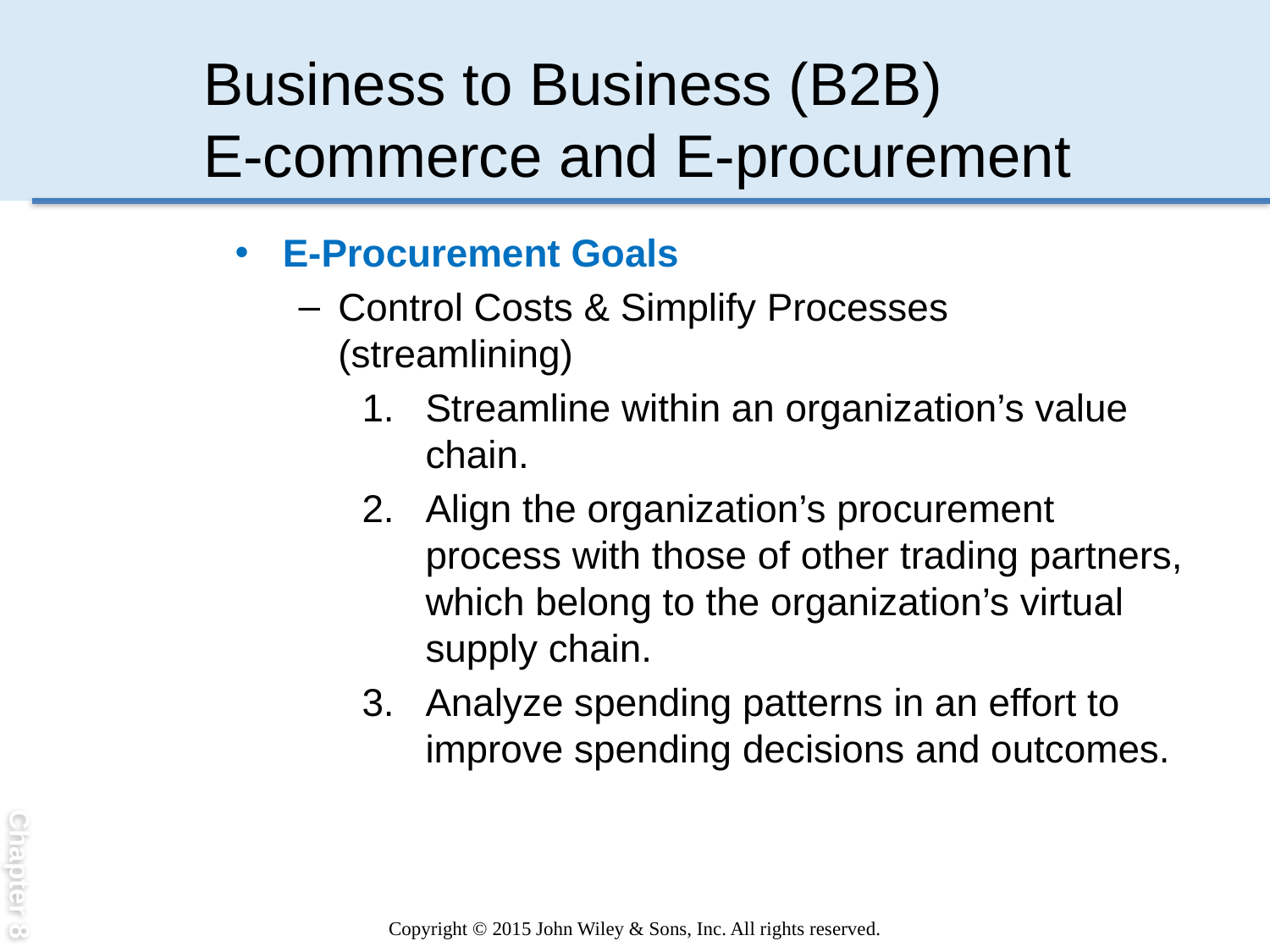

Chapter 8
# Business to Business (B2B) E-commerce and E-procurement
E-Procurement Goals
Control Costs & Simplify Processes (streamlining)
Streamline within an organization’s value chain.
Align the organization’s procurement process with those of other trading partners, which belong to the organization’s virtual supply chain.
Analyze spending patterns in an effort to improve spending decisions and outcomes.